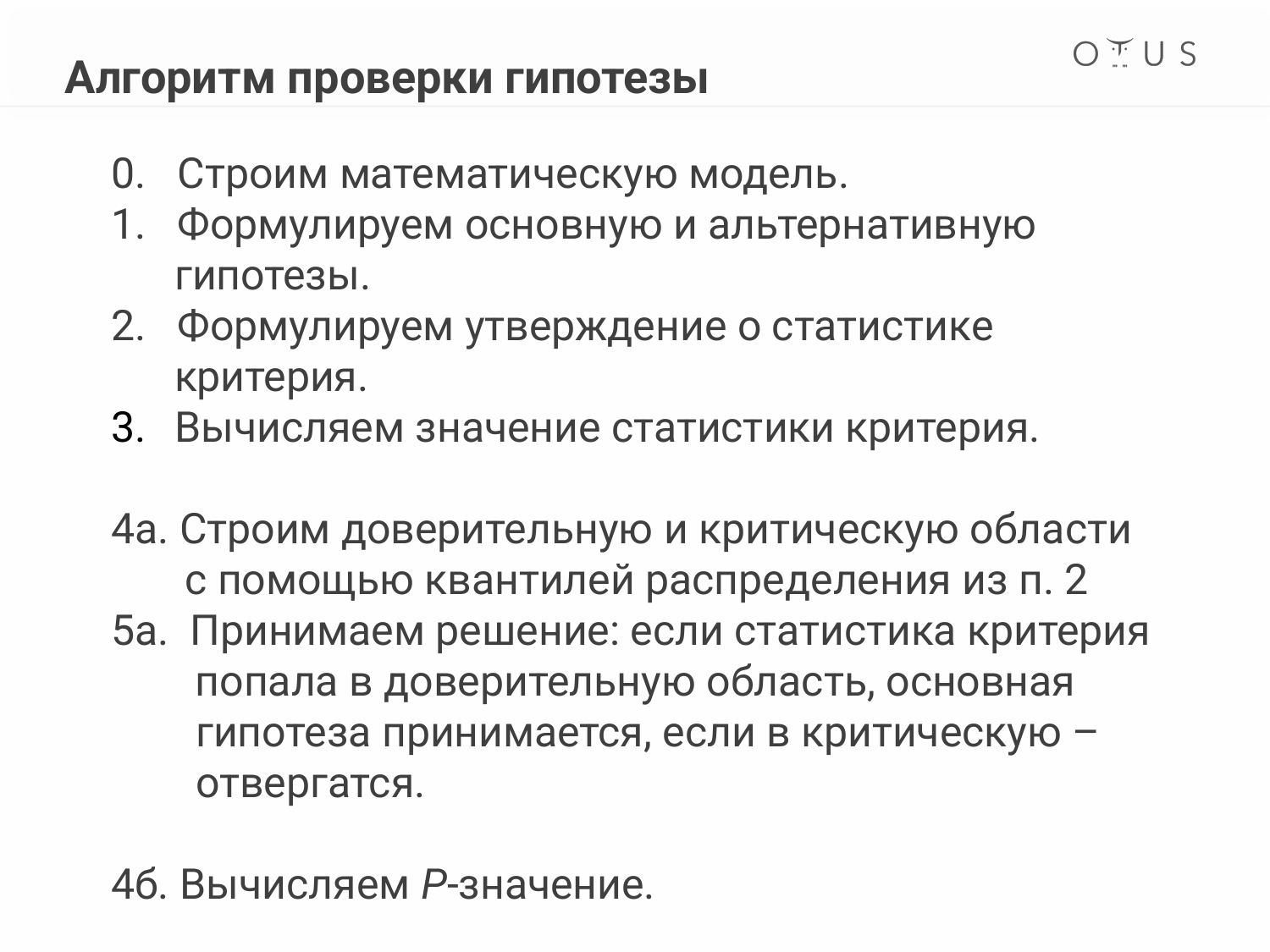

Алгоритм проверки гипотезы

0.   Строим математическую модель.
1.   Формулируем основную и альтернативную
      гипотезы.
2.   Формулируем утверждение о статистике
      критерия.
Вычисляем значение статистики критерия.

4а. Строим доверительную и критическую области
       с помощью квантилей распределения из п. 2
5а.  Принимаем решение: если статистика критерия
        попала в доверительную область, основная
        гипотеза принимается, если в критическую –
        отвергатся.

4б. Вычисляем Р-значение.